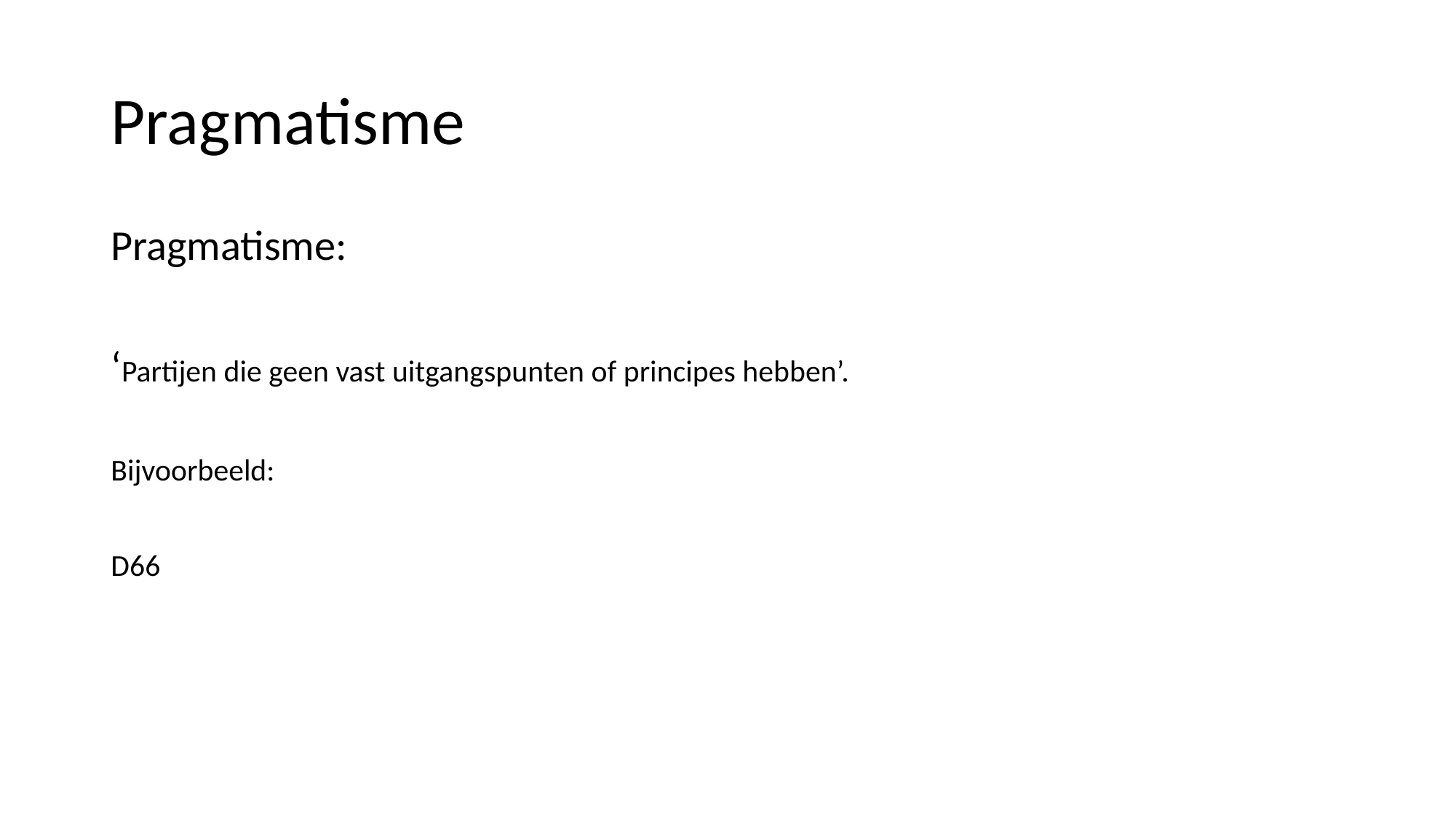

# Pragmatisme
Pragmatisme:

‘Partijen die geen vast uitgangspunten of principes hebben’.

Bijvoorbeeld:

D66